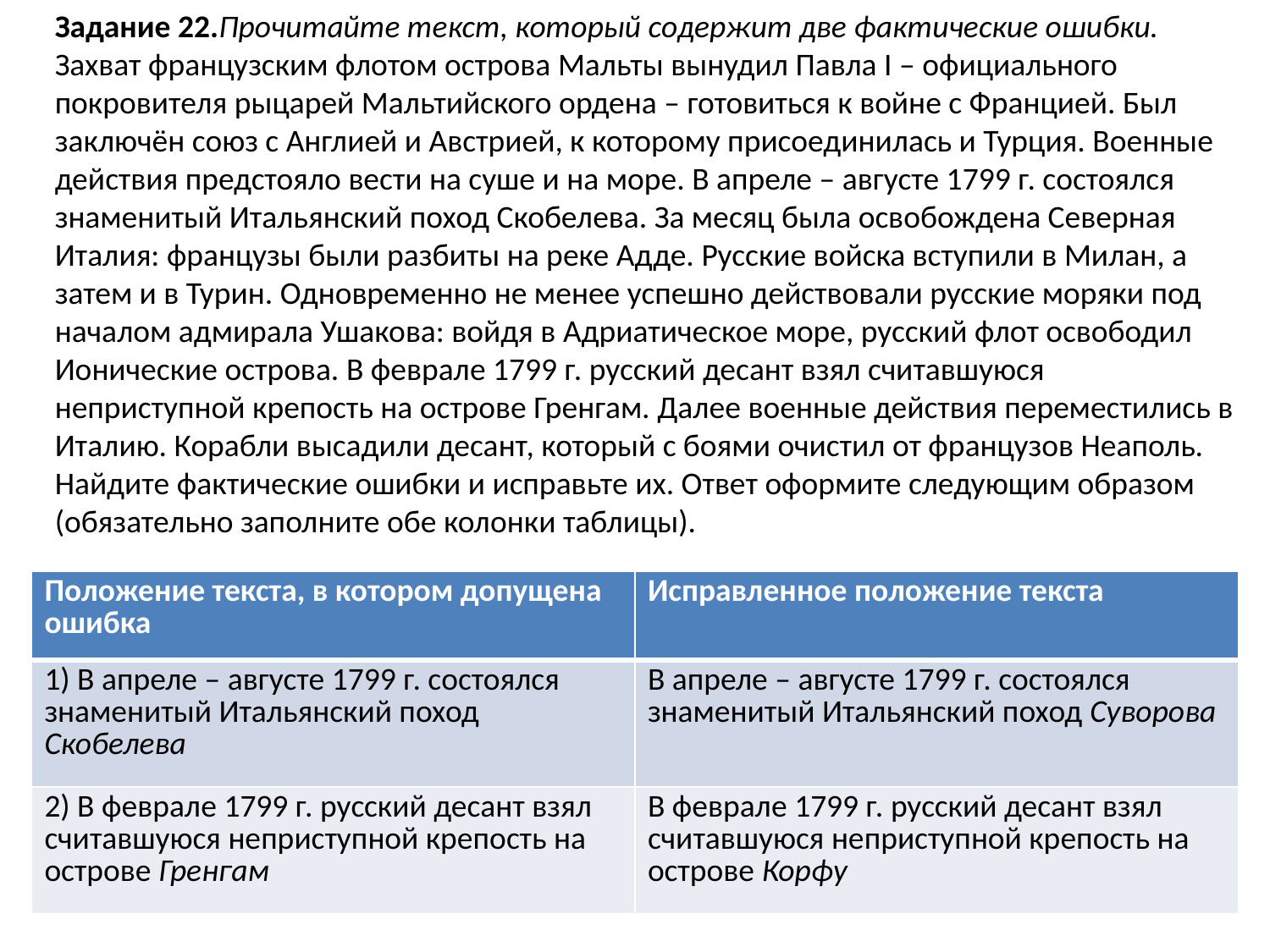

Задание 22.Прочитайте текст, который содержит две фактические ошибки.
Захват французским флотом острова Мальты вынудил Павла I – официального покровителя рыцарей Мальтийского ордена – готовиться к войне с Францией. Был заключён союз с Англией и Австрией, к которому присоединилась и Турция. Военные действия предстояло вести на суше и на море. В апреле – августе 1799 г. состоялся знаменитый Итальянский поход Скобелева. За месяц была освобождена Северная Италия: французы были разбиты на реке Адде. Русские войска вступили в Милан, а затем и в Турин. Одновременно не менее успешно действовали русские моряки под началом адмирала Ушакова: войдя в Адриатическое море, русский флот освободил Ионические острова. В феврале 1799 г. русский десант взял считавшуюся неприступной крепость на острове Гренгам. Далее военные действия переместились в Италию. Корабли высадили десант, который с боями очистил от французов Неаполь.
Найдите фактические ошибки и исправьте их. Ответ оформите следующим образом (обязательно заполните обе колонки таблицы).
| Положение текста, в котором допущена ошибка | Исправленное положение текста |
| --- | --- |
| 1) В апреле – августе 1799 г. состоялся знаменитый Итальянский поход Скобелева | В апреле – августе 1799 г. состоялся знаменитый Итальянский поход Суворова |
| 2) В феврале 1799 г. русский десант взял считавшуюся неприступной крепость на острове Гренгам | В феврале 1799 г. русский десант взял считавшуюся неприступной крепость на острове Корфу |